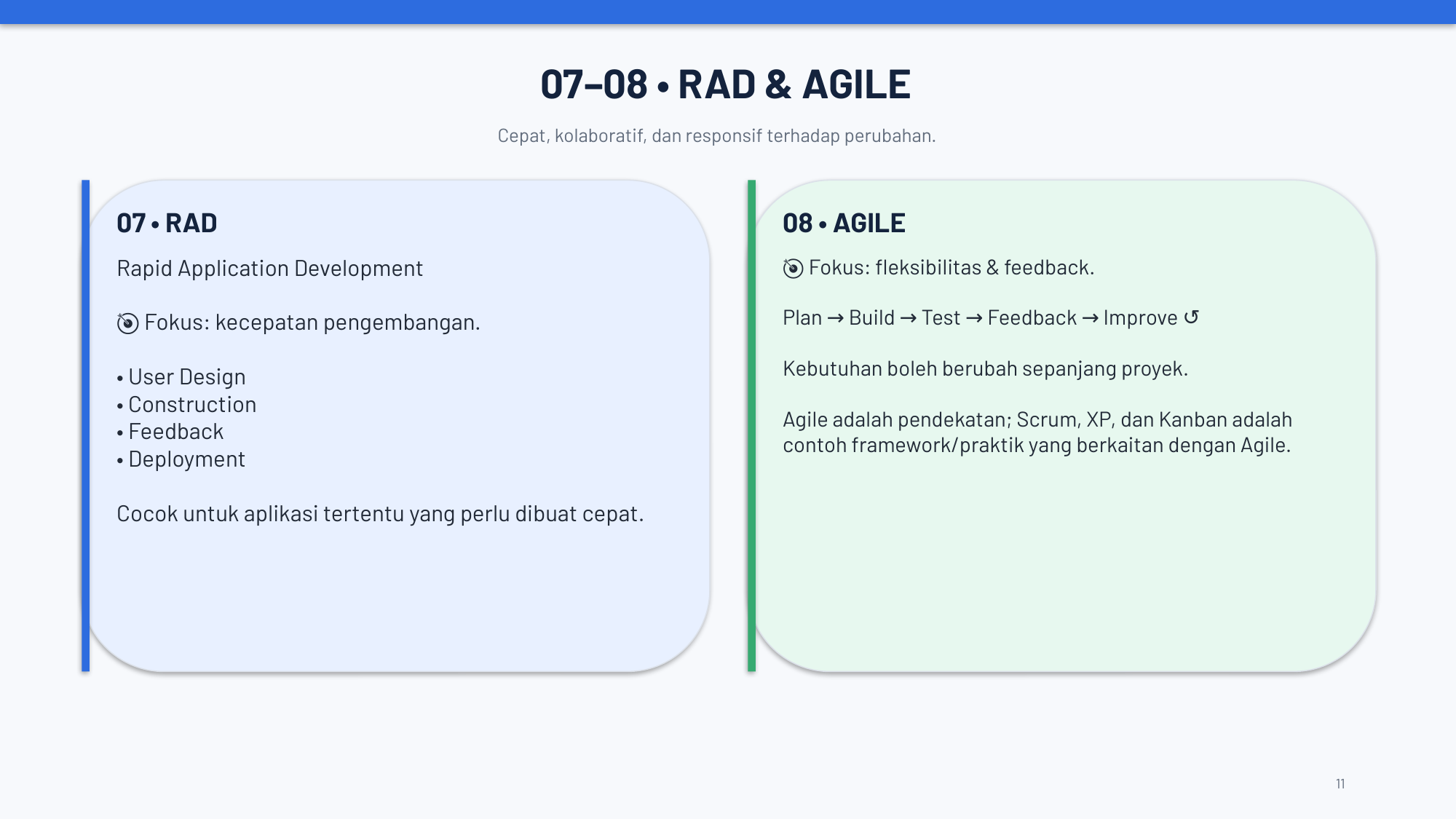

07–08 • RAD & AGILE
Cepat, kolaboratif, dan responsif terhadap perubahan.

07 • RAD
08 • AGILE
Rapid Application Development
🎯 Fokus: kecepatan pengembangan.
• User Design
• Construction
• Feedback
• Deployment
Cocok untuk aplikasi tertentu yang perlu dibuat cepat.
🎯 Fokus: fleksibilitas & feedback.
Plan → Build → Test → Feedback → Improve ↺
Kebutuhan boleh berubah sepanjang proyek.
Agile adalah pendekatan; Scrum, XP, dan Kanban adalah contoh framework/praktik yang berkaitan dengan Agile.
11